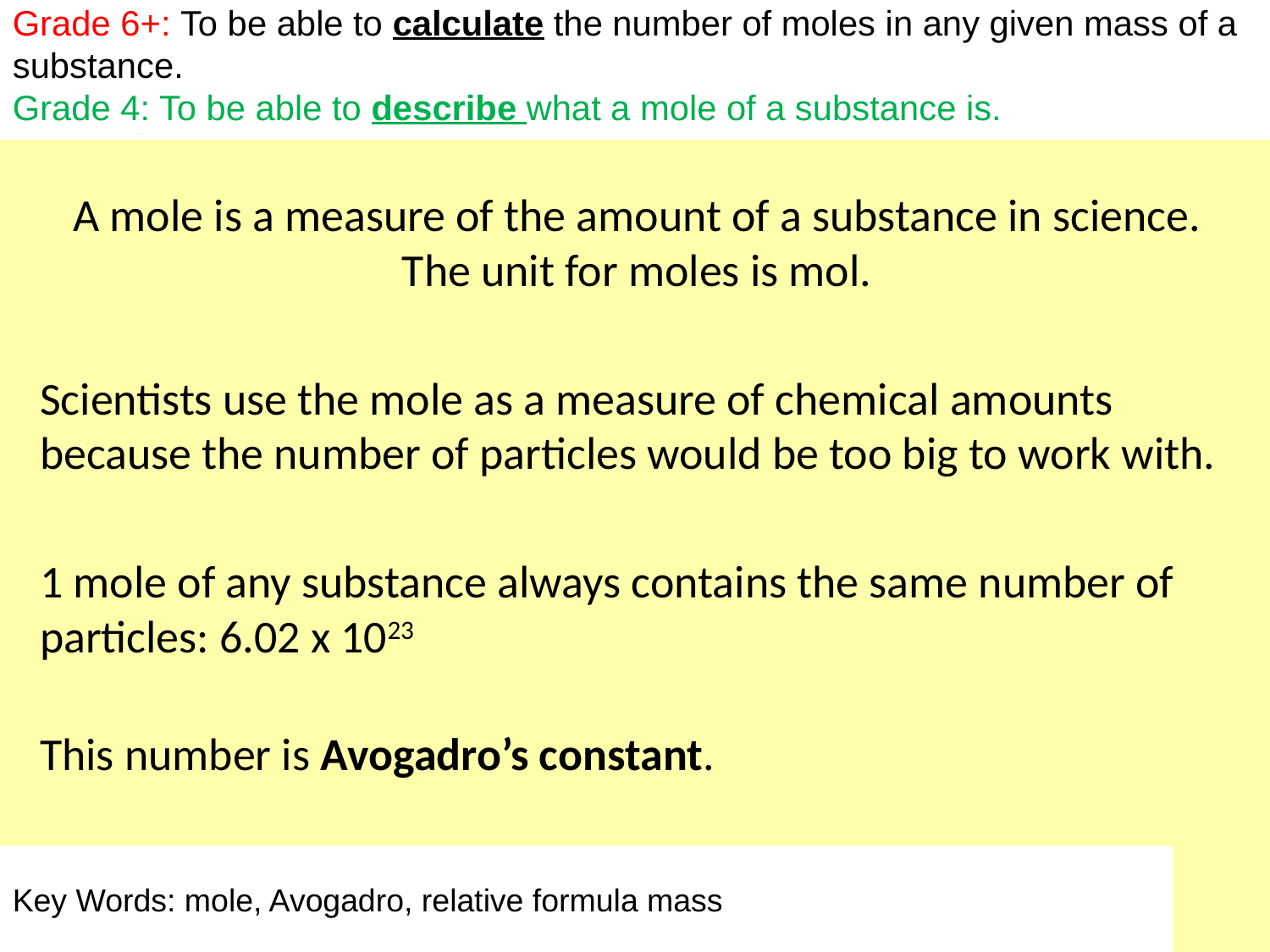

Aspire: To be able to calculate the number of moles in any given mass of a substance.
Challenge: To be able to describe what a mole of a substance is.
Grade 6+: To be able to calculate the number of moles in any given mass of a substance.
Grade 4: To be able to describe what a mole of a substance is.
Grade 5: To be able to calculate the number of moles in any given mass of a substance.
Grade 4: To be able to describe what a mole of a substance is.
A mole is a measure of the amount of a substance in science. The unit for moles is mol.

Scientists use the mole as a measure of chemical amounts because the number of particles would be too big to work with.

1 mole of any substance always contains the same number of particles: 6.02 x 1023

This number is Avogadro’s constant.
Key Words: mole, Avogadro, relative formula mass